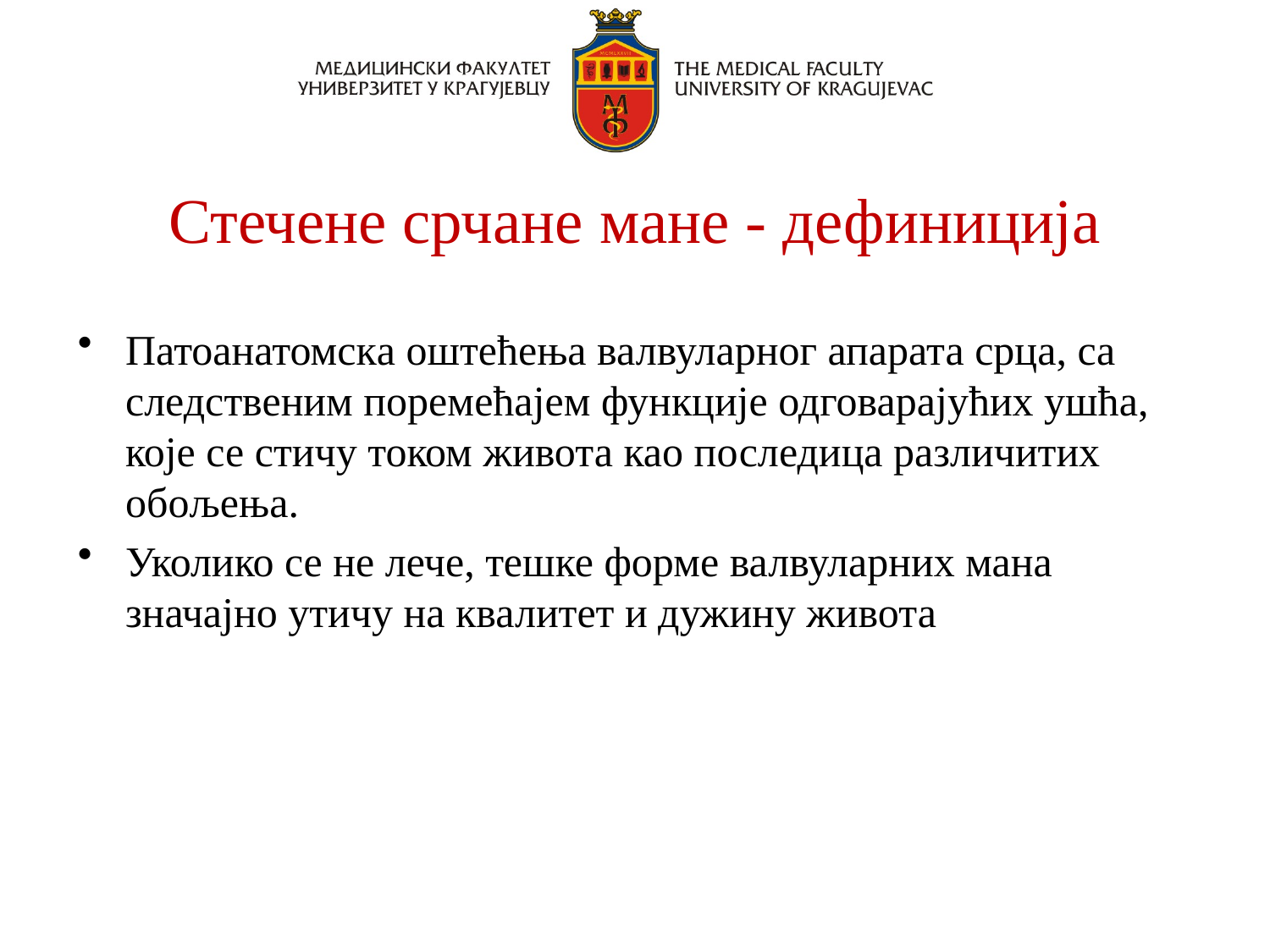

# Стечене срчане мане - дефиниција
Патоанатомска оштећења валвуларног апарата срца, са следственим поремећајем функције одговарајућих ушћа, које се стичу током живота као последица различитих обољења.
Уколико се не лече, тешке форме валвуларних мана значајно утичу на квалитет и дужину живота